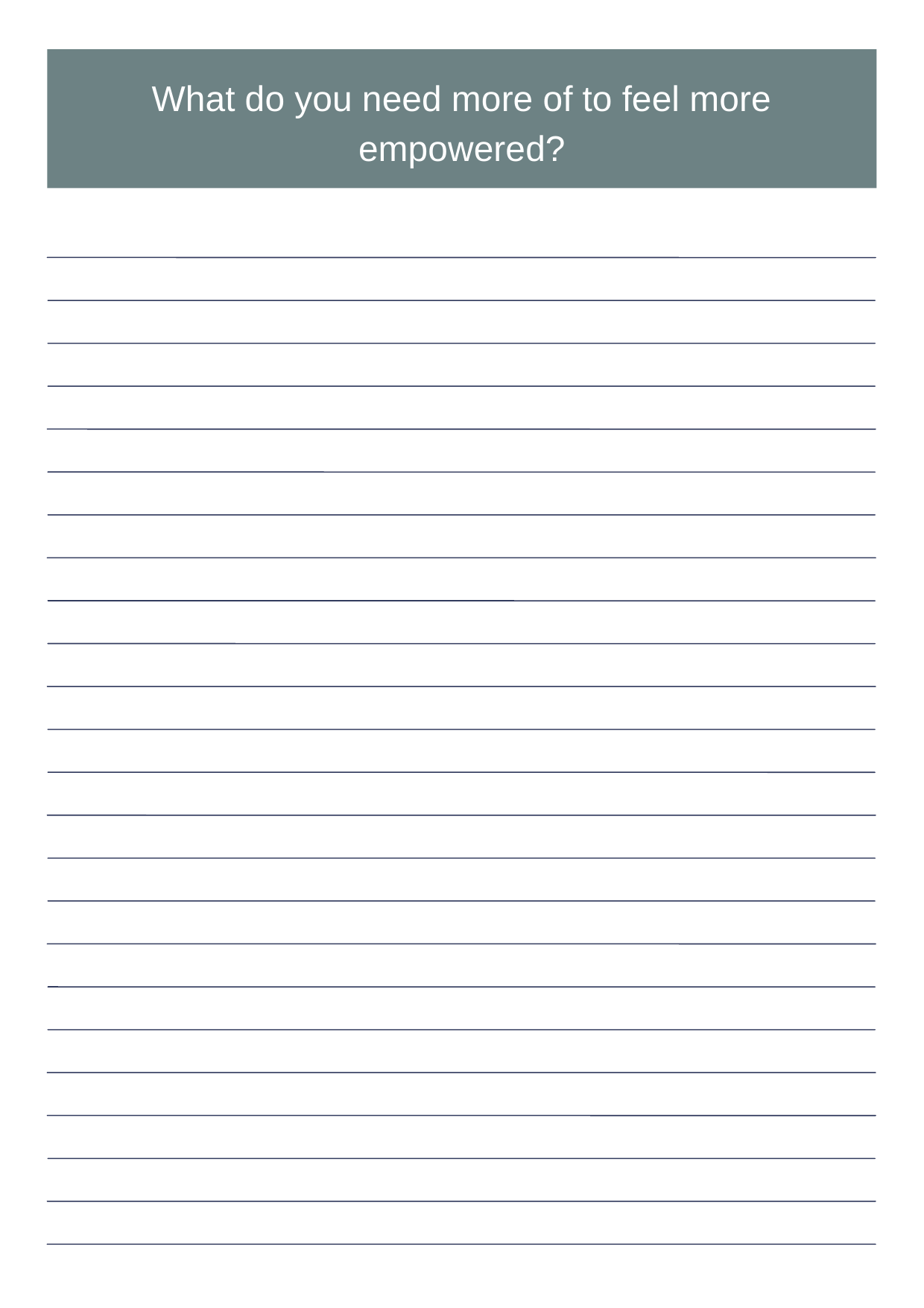

What do you need more of to feel more empowered?